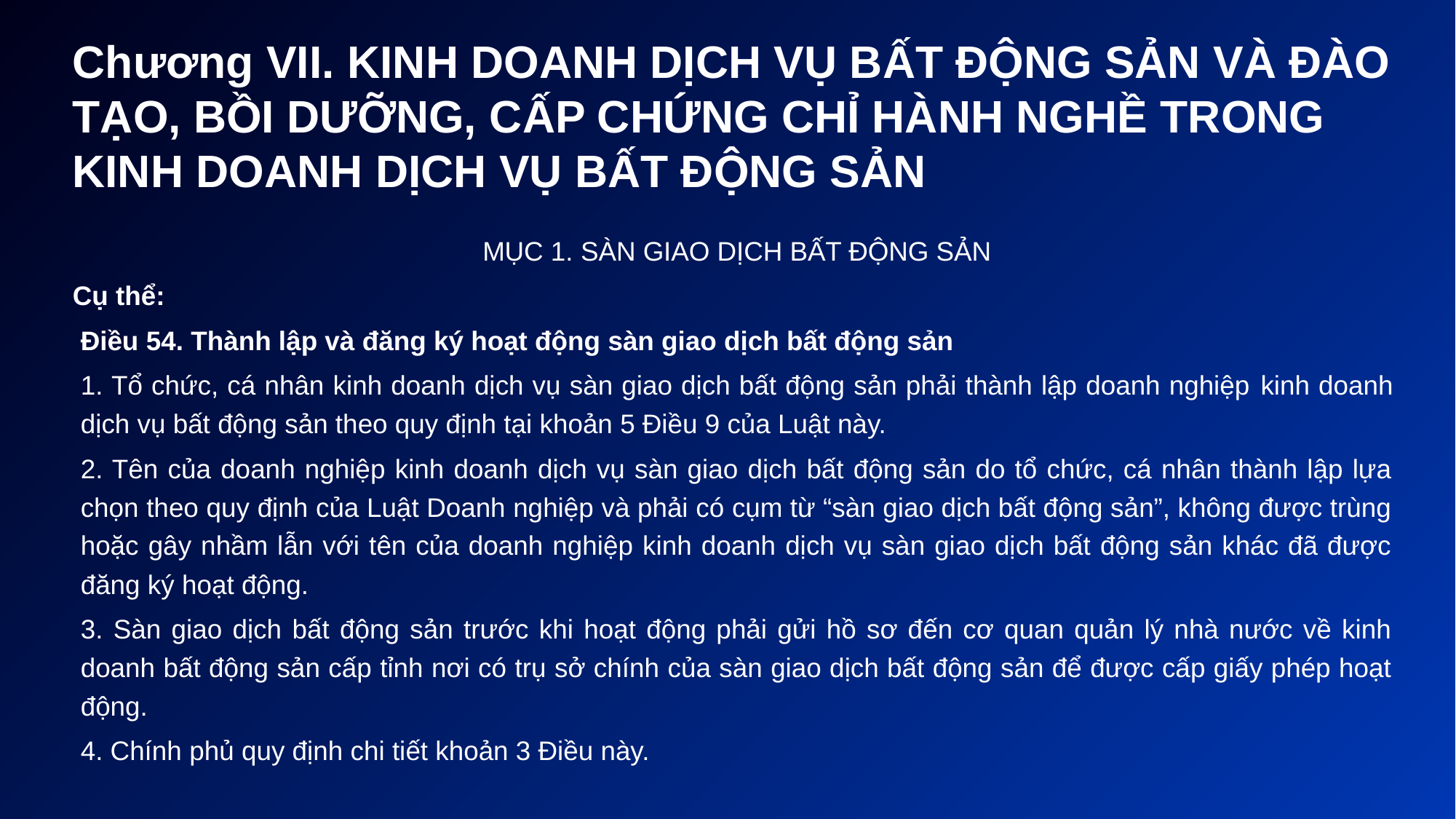

Chương VII. KINH DOANH DỊCH VỤ BẤT ĐỘNG SẢN VÀ ĐÀO TẠO, BỒI DƯỠNG, CẤP CHỨNG CHỈ HÀNH NGHỀ TRONG KINH DOANH DỊCH VỤ BẤT ĐỘNG SẢN
MỤC 1. SÀN GIAO DỊCH BẤT ĐỘNG SẢN
Cụ thể:
Điều 54. Thành lập và đăng ký hoạt động sàn giao dịch bất động sản
1. Tổ chức, cá nhân kinh doanh dịch vụ sàn giao dịch bất động sản phải thành lập doanh nghiệp kinh doanh dịch vụ bất động sản theo quy định tại khoản 5 Điều 9 của Luật này.
2. Tên của doanh nghiệp kinh doanh dịch vụ sàn giao dịch bất động sản do tổ chức, cá nhân thành lập lựa chọn theo quy định của Luật Doanh nghiệp và phải có cụm từ “sàn giao dịch bất động sản”, không được trùng hoặc gây nhầm lẫn với tên của doanh nghiệp kinh doanh dịch vụ sàn giao dịch bất động sản khác đã được đăng ký hoạt động.
3. Sàn giao dịch bất động sản trước khi hoạt động phải gửi hồ sơ đến cơ quan quản lý nhà nước về kinh doanh bất động sản cấp tỉnh nơi có trụ sở chính của sàn giao dịch bất động sản để được cấp giấy phép hoạt động.
4. Chính phủ quy định chi tiết khoản 3 Điều này.